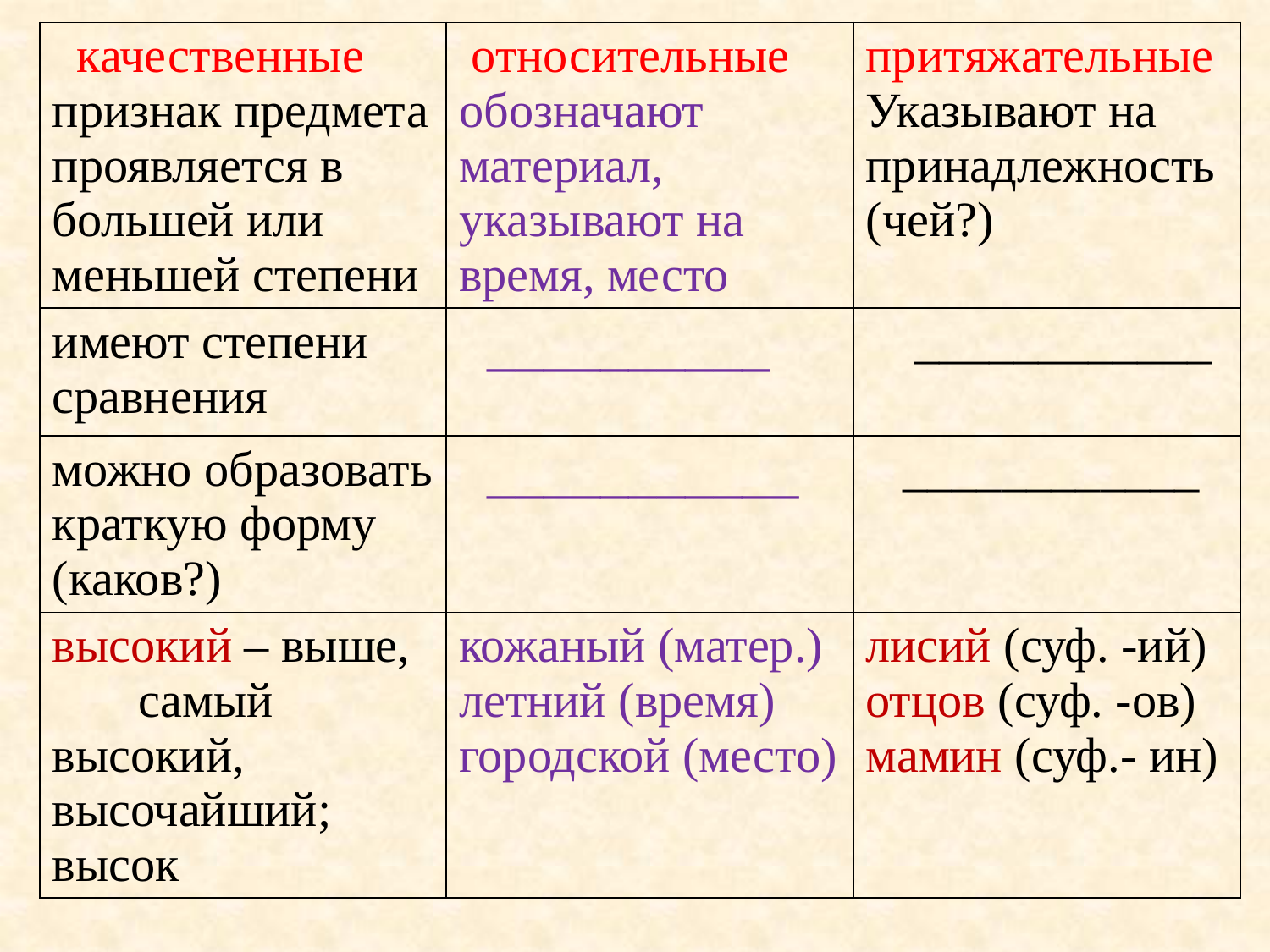

| качественные признак предмета проявляется в большей или меньшей степени | относительные обозначают материал, указывают на время, место | притяжательные Указывают на принадлежность (чей?) |
| --- | --- | --- |
| имеют степени сравнения | \_\_\_\_\_\_\_\_\_\_ | \_\_\_\_\_\_\_\_\_\_\_\_ |
| можно образовать краткую форму (каков?) | \_\_\_\_\_\_\_\_\_\_\_ | \_\_\_\_\_\_\_\_\_\_\_\_ |
| высокий – выше, самый высокий, высочайший; высок | кожаный (матер.) летний (время) городской (место) | лисий (суф. -ий) отцов (суф. -ов) мамин (суф.- ин) |